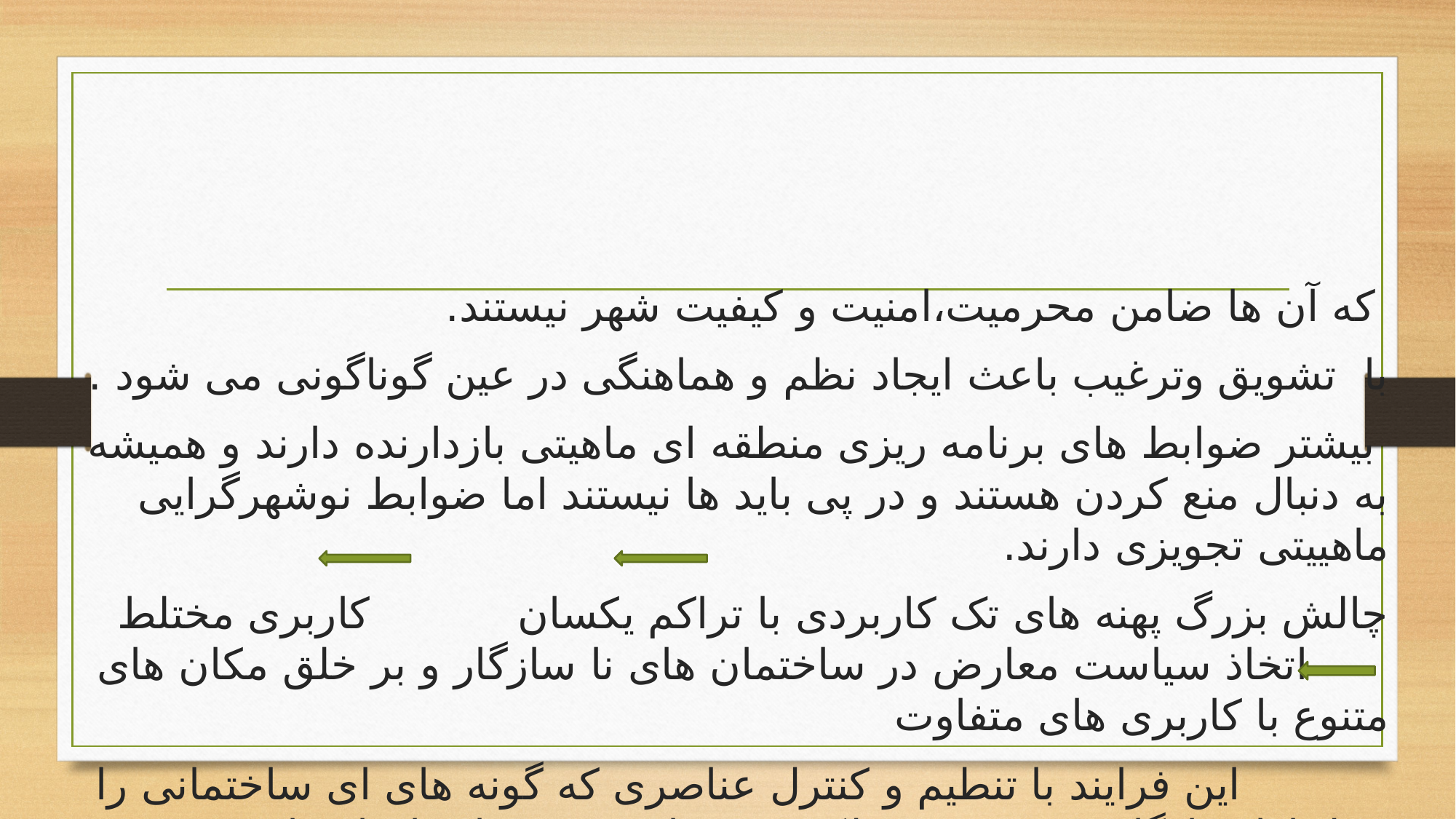

#
 که آن ها ضامن محرمیت،امنیت و کیفیت شهر نیستند.
با  تشویق وترغیب باعث ایجاد نظم و هماهنگی در عین گوناگونی می شود .
 بیشتر ضوابط های برنامه ریزی منطقه ای ماهیتی بازدارنده دارند و همیشه به دنبال منع کردن هستند و در پی باید ها نیستند اما ضوابط نوشهرگرایی ماهییتی تجویزی دارند.
چالش بزرگ پهنه های تک کاربردی با تراکم یکسان           کاربری مختلط          اتخاذ سیاست معارض در ساختمان های نا سازگار و بر خلق مکان های متنوع با کاربری های متفاوت
           این فرایند با تنطیم و کنترل عناصری که گونه های ای ساختمانی را به لحاظ سازگاری بصری و عملکردی متفاوت می سازد انجام داد.